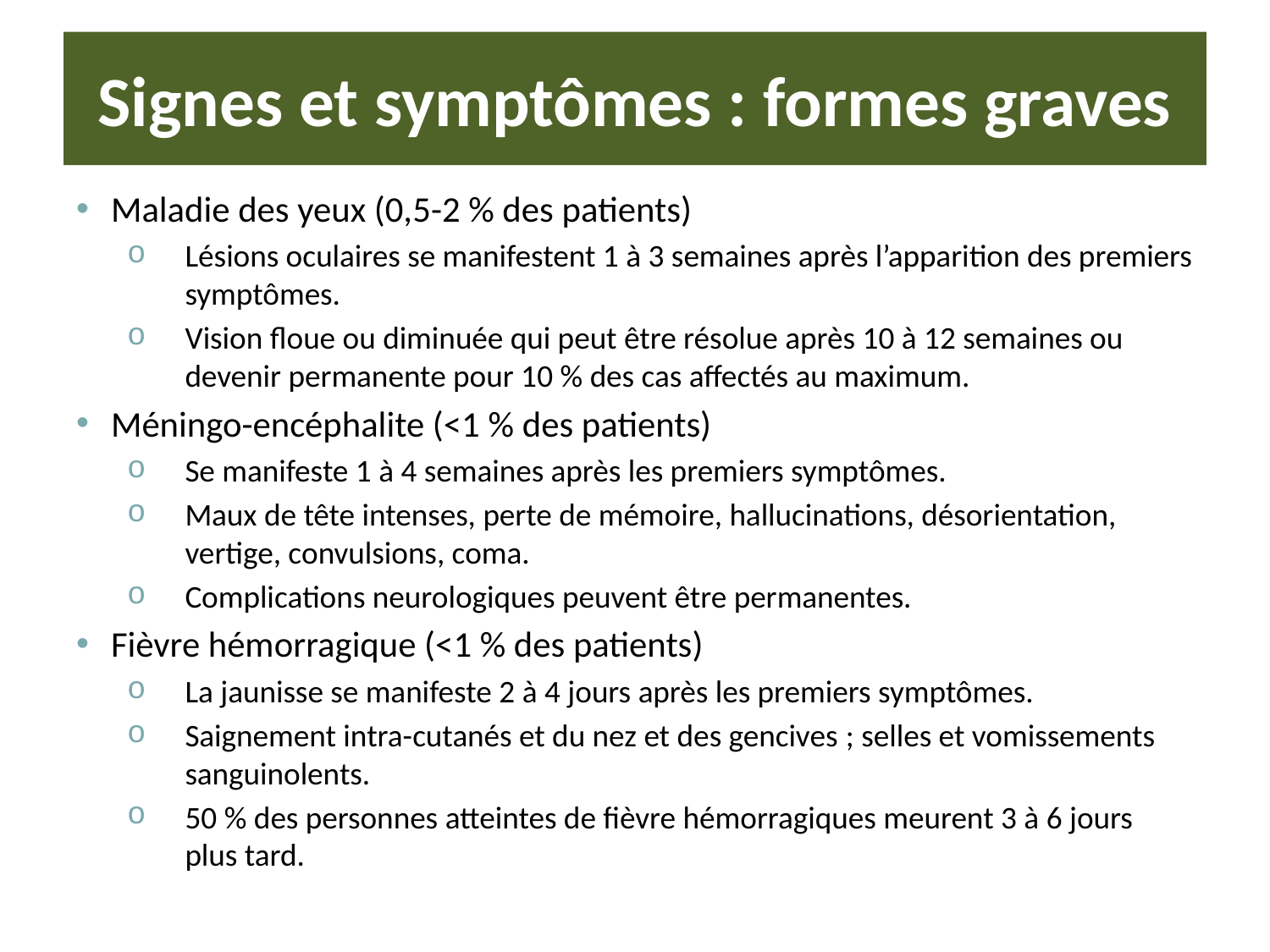

# Signes et symptômes : formes graves
Maladie des yeux (0,5-2 % des patients)
Lésions oculaires se manifestent 1 à 3 semaines après l’apparition des premiers symptômes.
Vision floue ou diminuée qui peut être résolue après 10 à 12 semaines ou devenir permanente pour 10 % des cas affectés au maximum.
Méningo-encéphalite (<1 % des patients)
Se manifeste 1 à 4 semaines après les premiers symptômes.
Maux de tête intenses, perte de mémoire, hallucinations, désorientation, vertige, convulsions, coma.
Complications neurologiques peuvent être permanentes.
Fièvre hémorragique (<1 % des patients)
La jaunisse se manifeste 2 à 4 jours après les premiers symptômes.
Saignement intra-cutanés et du nez et des gencives ; selles et vomissements sanguinolents.
50 % des personnes atteintes de fièvre hémorragiques meurent 3 à 6 jours plus tard.